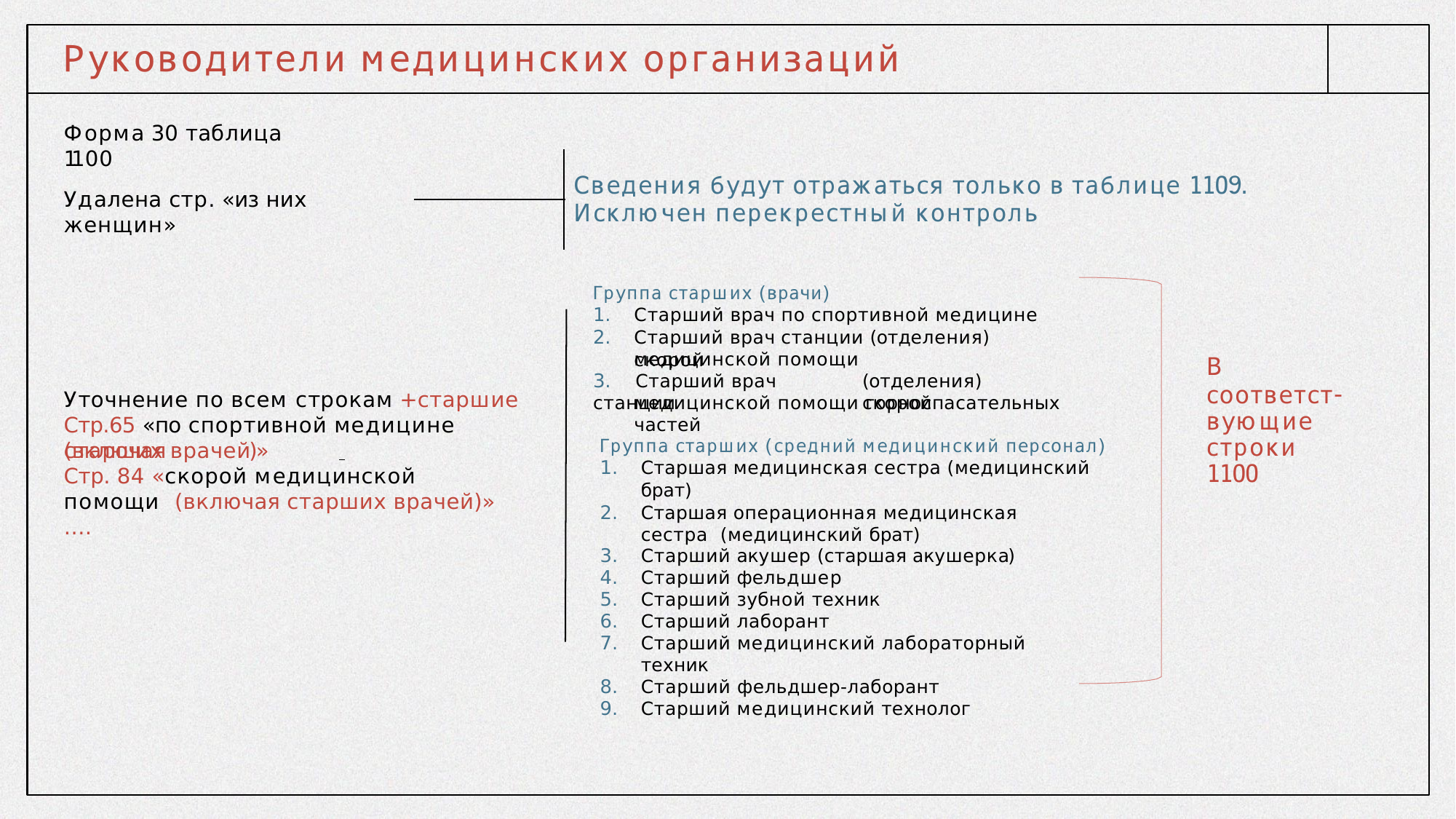

# Руководители медицинских организаций
Форма 30 таблица 1100

Сведения будут отражаться только в таблице 1109.
Исключен перекрестный контроль
Удалена стр. «из них женщин»

Группа старших (врачи)
Старший врач по спортивной медицине
Старший врач станции (отделения) скорой

медицинской помощи
(отделения) скорой
В
соответст-  вующие  строки 1100
3.	Старший врач станции
Уточнение по всем строкам +старшие  Стр.65 «по спортивной медицине (включая
медицинской помощи горноспасательных частей
Группа старших (средний медицинский персонал)
старших врачей)»
Старшая медицинская сестра (медицинский брат)
Старшая операционная медицинская сестра  (медицинский брат)
Старший акушер (старшая акушерка)
Старший фельдшер
Старший зубной техник
Старший лаборант
Старший медицинский лабораторный техник
Старший фельдшер-лаборант
Старший медицинский технолог
Стр. 84 «скорой медицинской помощи  (включая старших врачей)»
….